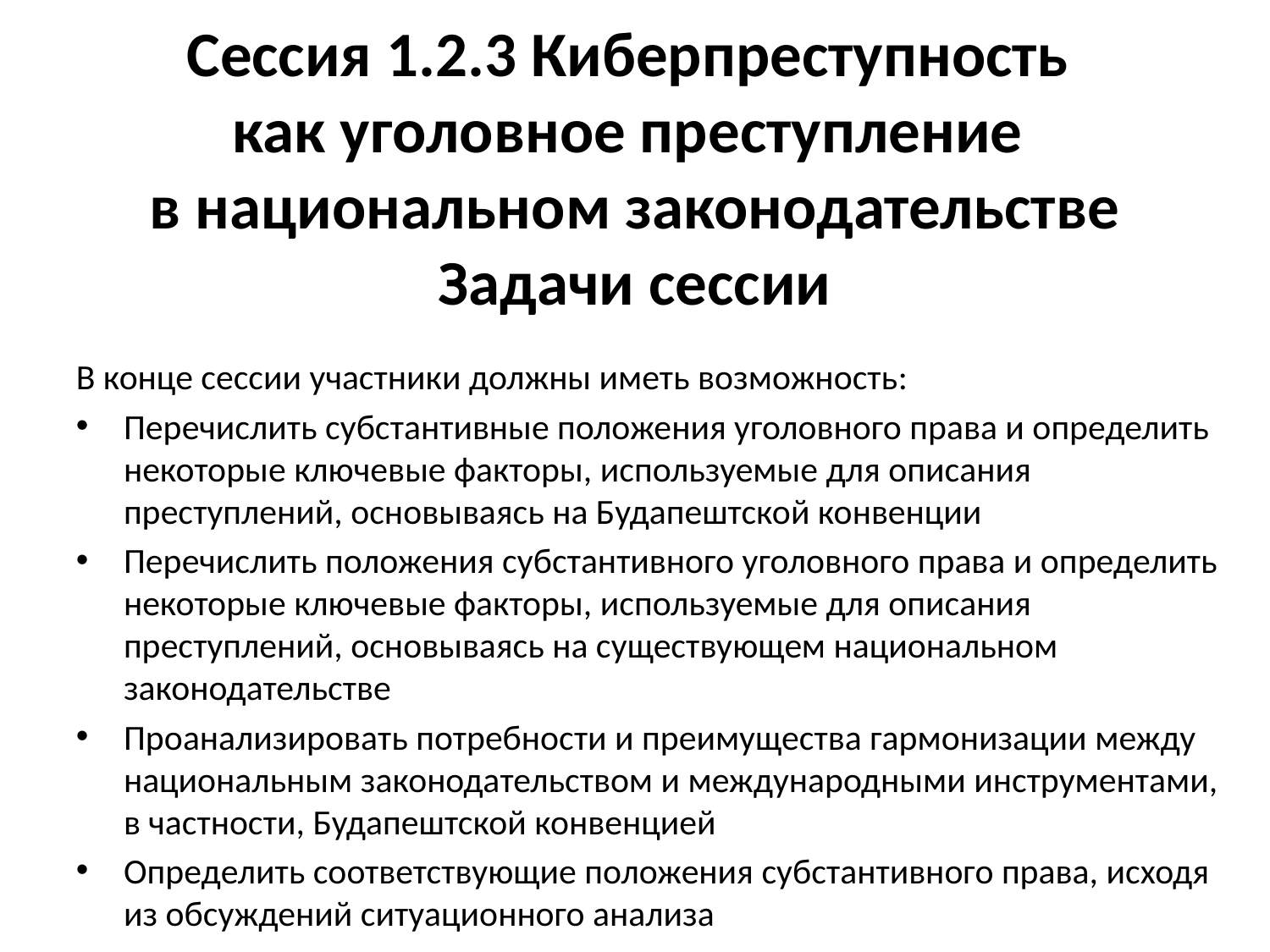

Сессия 1.2.3 Киберпреступность
как уголовное преступление
в национальном законодательстве Задачи сессии
В конце сессии участники должны иметь возможность:
Перечислить субстантивные положения уголовного права и определить некоторые ключевые факторы, используемые для описания преступлений, основываясь на Будапештской конвенции
Перечислить положения субстантивного уголовного права и определить некоторые ключевые факторы, используемые для описания преступлений, основываясь на существующем национальном законодательстве
Проанализировать потребности и преимущества гармонизации между национальным законодательством и международными инструментами, в частности, Будапештской конвенцией
Определить соответствующие положения субстантивного права, исходя из обсуждений ситуационного анализа